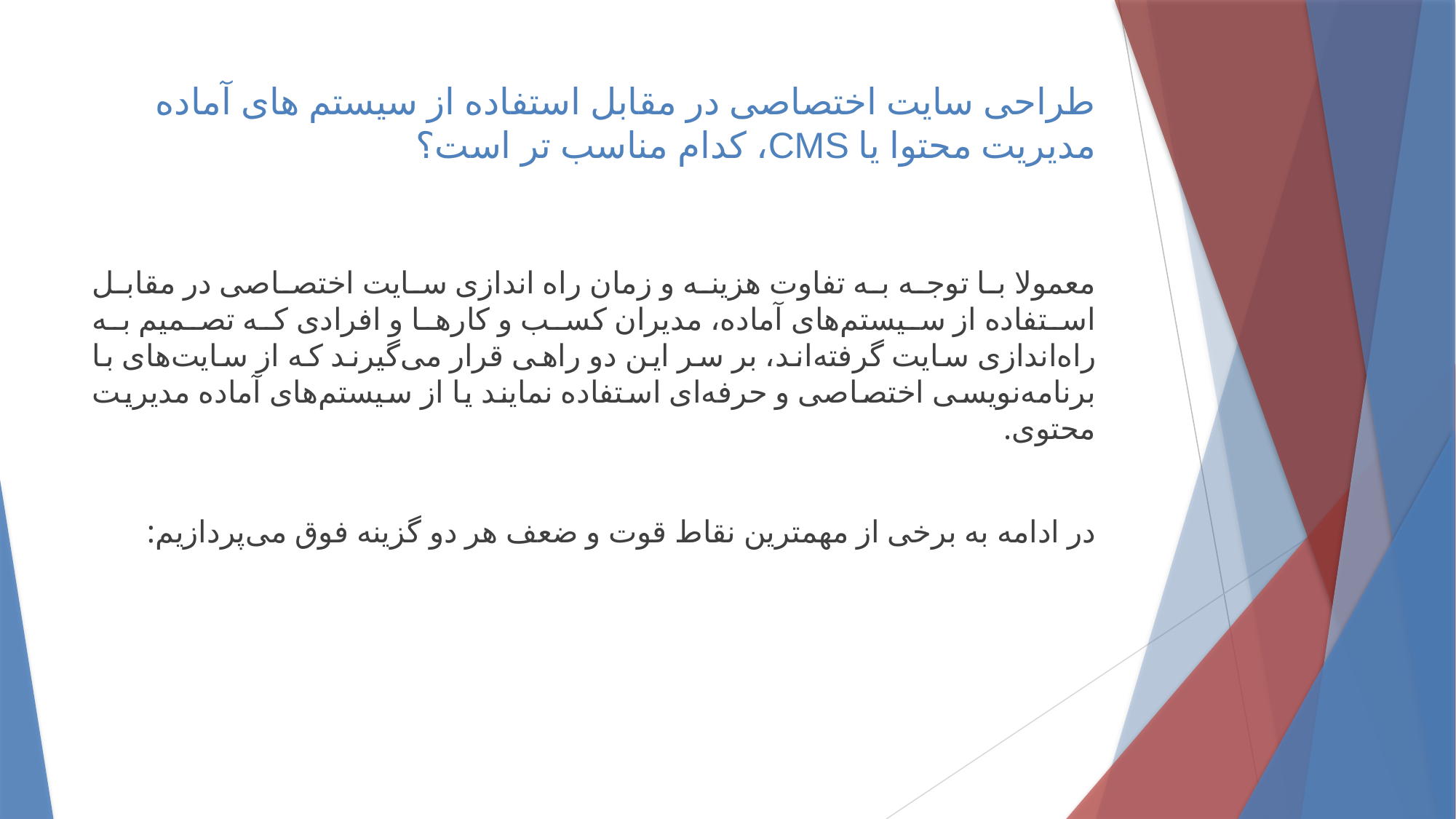

# طراحی سایت اختصاصی در مقابل استفاده از سیستم های آماده مدیریت محتوا یا CMS، کدام مناسب تر است؟
معمولا با توجه به تفاوت هزینه و زمان راه اندازی سایت اختصاصی در مقابل استفاده از سیستم‌های آماده، مدیران کسب و کارها و افرادی که تصمیم به راه‌اندازی سایت گرفته‌اند، بر سر این دو راهی قرار می‌گیرند که از سایت‌های با برنامه‌نویسی اختصاصی و حرفه‌ای استفاده نمایند یا از سیستم‌های آماده مدیریت محتوی.

در ادامه به برخی از مهمترین نقاط قوت و ضعف هر دو گزینه فوق می‌پردازیم: